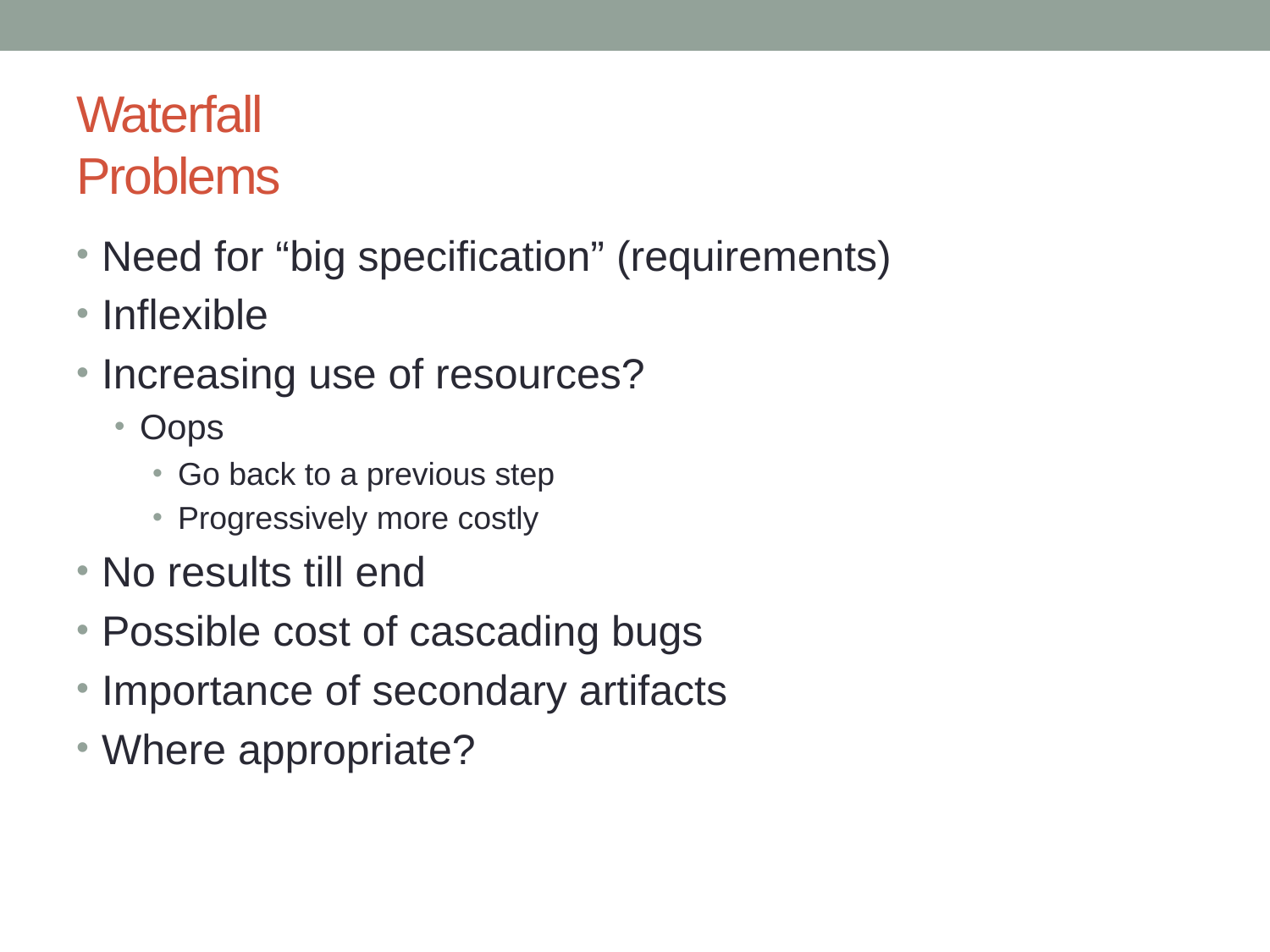

# Waterfall Problems
Need for “big specification” (requirements)
Inflexible
Increasing use of resources?
Oops
Go back to a previous step
Progressively more costly
No results till end
Possible cost of cascading bugs
Importance of secondary artifacts
Where appropriate?